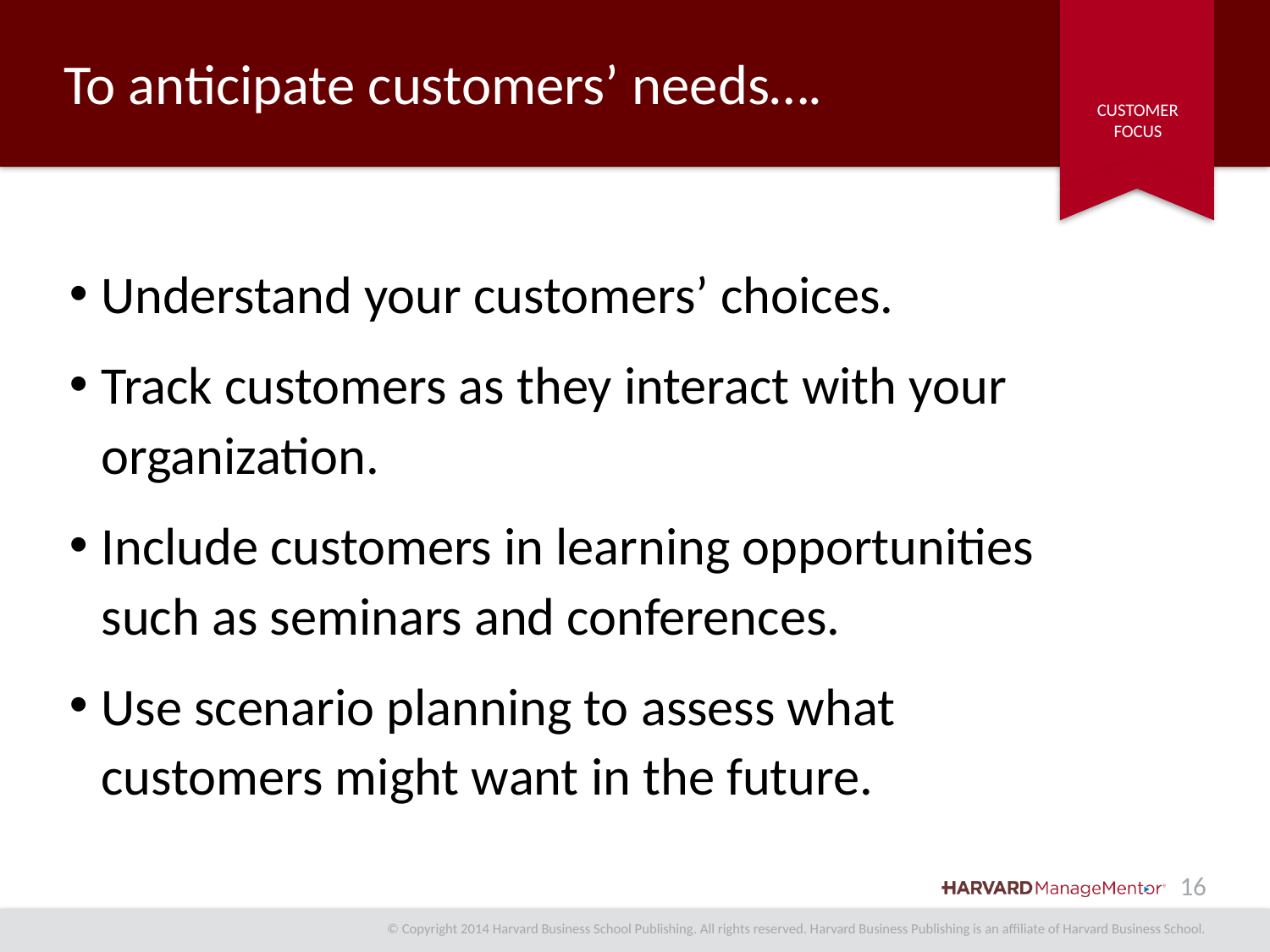

# To anticipate customers’ needs….
Understand your customers’ choices.
Track customers as they interact with your organization.
Include customers in learning opportunities such as seminars and conferences.
Use scenario planning to assess what customers might want in the future.